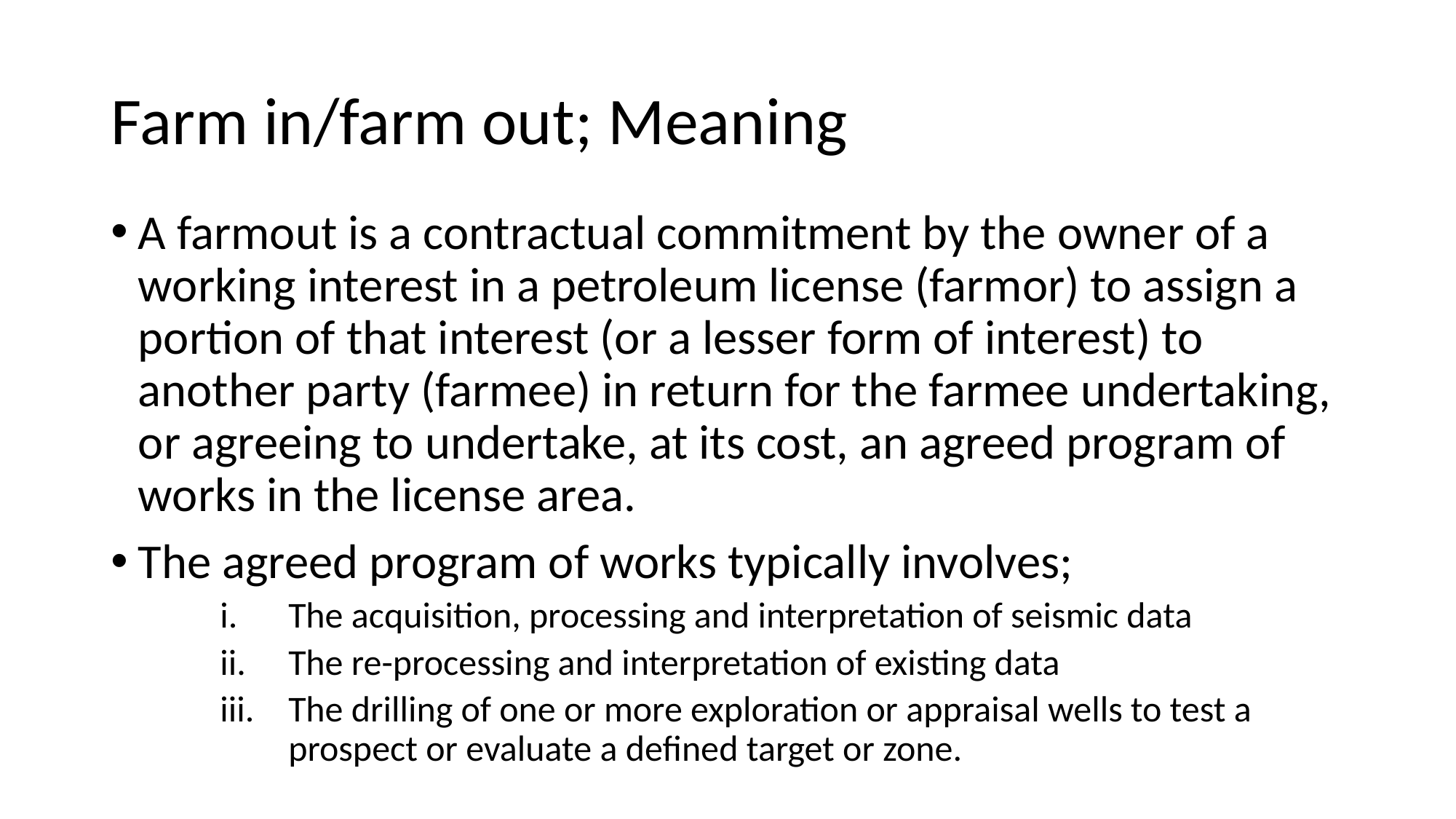

# Farm in/farm out; Meaning
A farmout is a contractual commitment by the owner of a working interest in a petroleum license (farmor) to assign a portion of that interest (or a lesser form of interest) to another party (farmee) in return for the farmee undertaking, or agreeing to undertake, at its cost, an agreed program of works in the license area.
The agreed program of works typically involves;
The acquisition, processing and interpretation of seismic data
The re-processing and interpretation of existing data
The drilling of one or more exploration or appraisal wells to test a prospect or evaluate a defined target or zone.